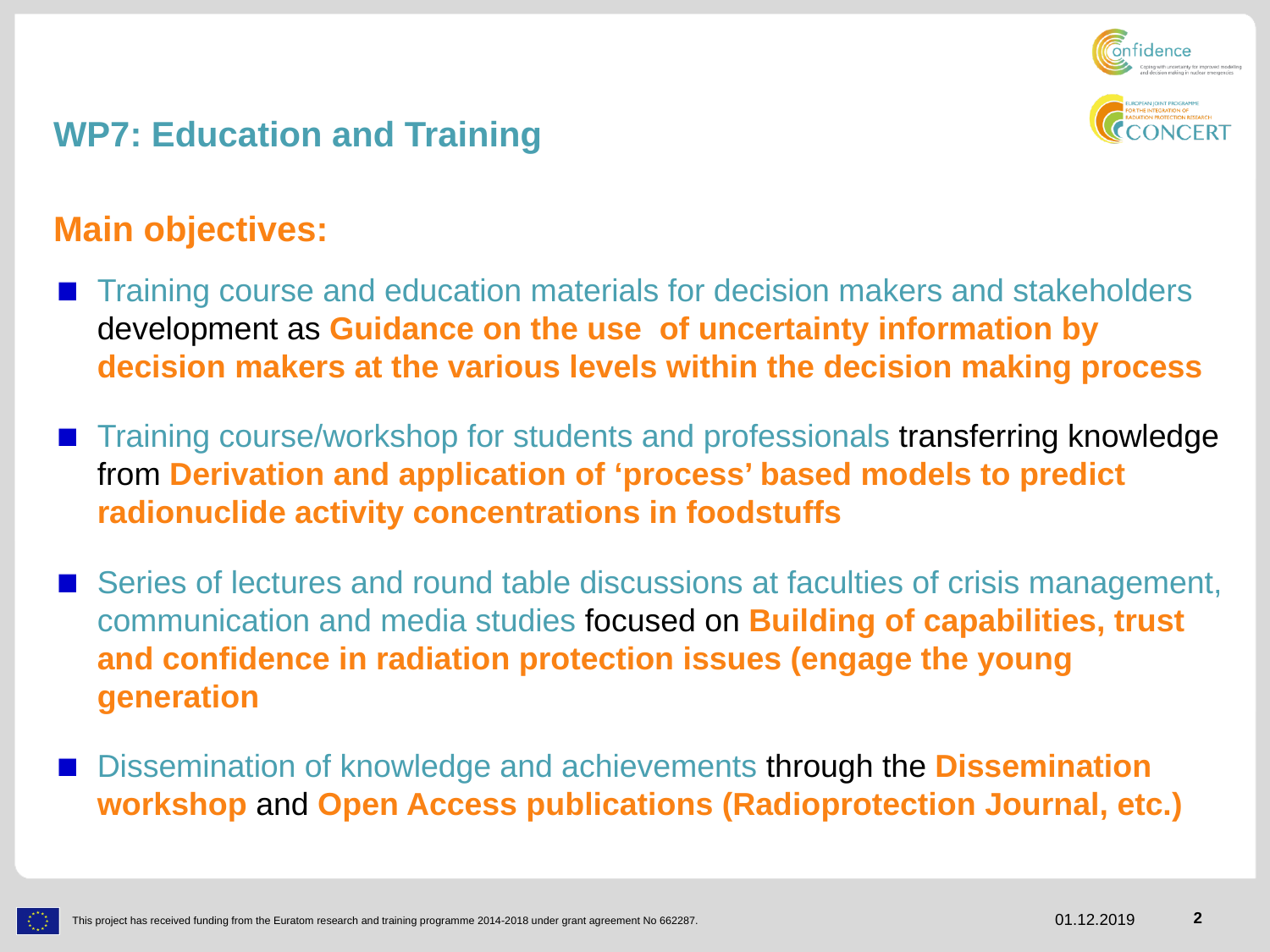

# WP7: Education and Training
Main objectives:
Training course and education materials for decision makers and stakeholders development as Guidance on the use  of uncertainty information by decision makers at the various levels within the decision making process
Training course/workshop for students and professionals transferring knowledge from Derivation and application of ‘process’ based models to predict radionuclide activity concentrations in foodstuffs
Series of lectures and round table discussions at faculties of crisis management, communication and media studies focused on Building of capabilities, trust and confidence in radiation protection issues (engage the young generation
Dissemination of knowledge and achievements through the Dissemination workshop and Open Access publications (Radioprotection Journal, etc.)